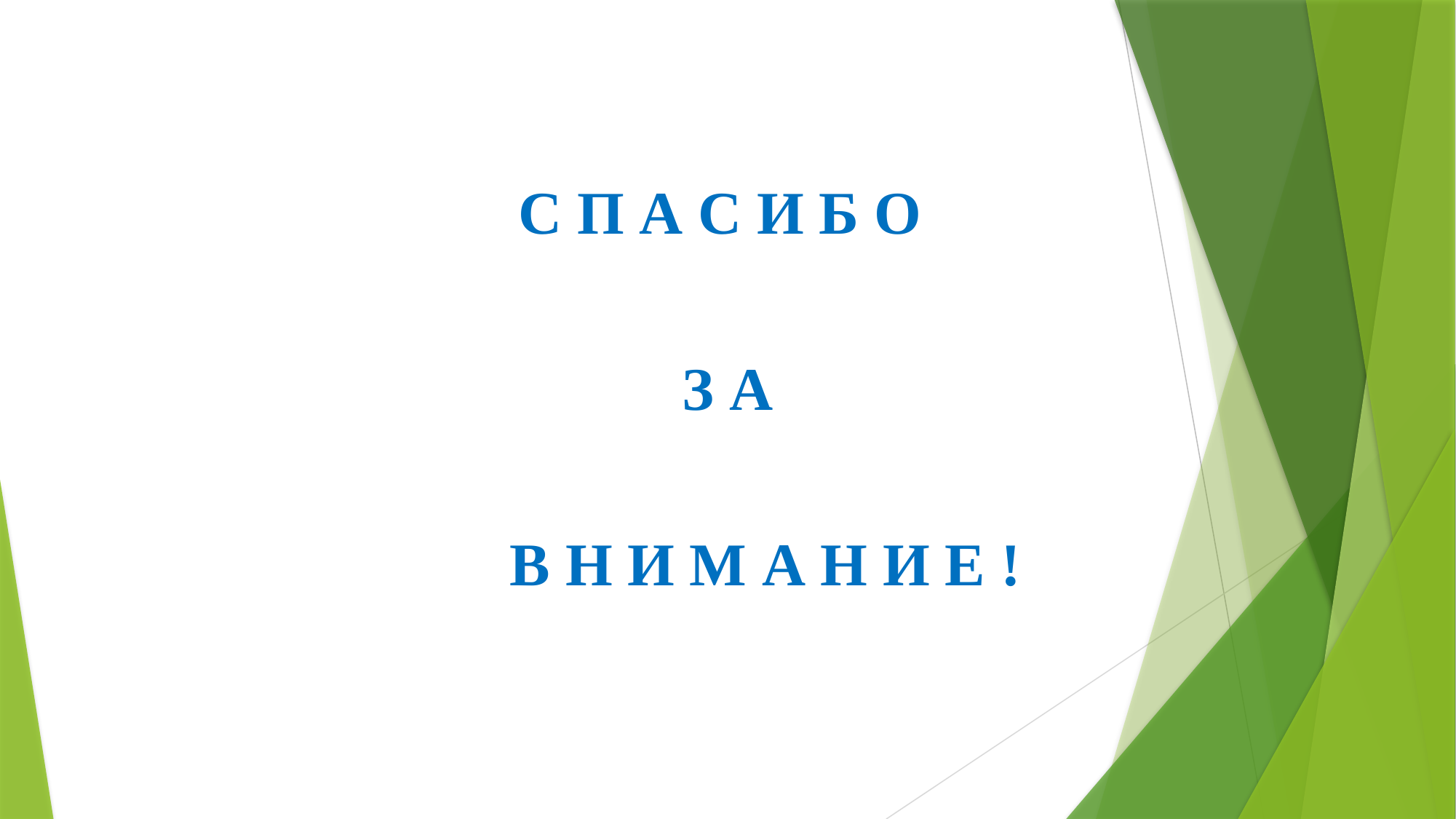

С П А С И Б О

 З А

     В Н И М А Н И Е !